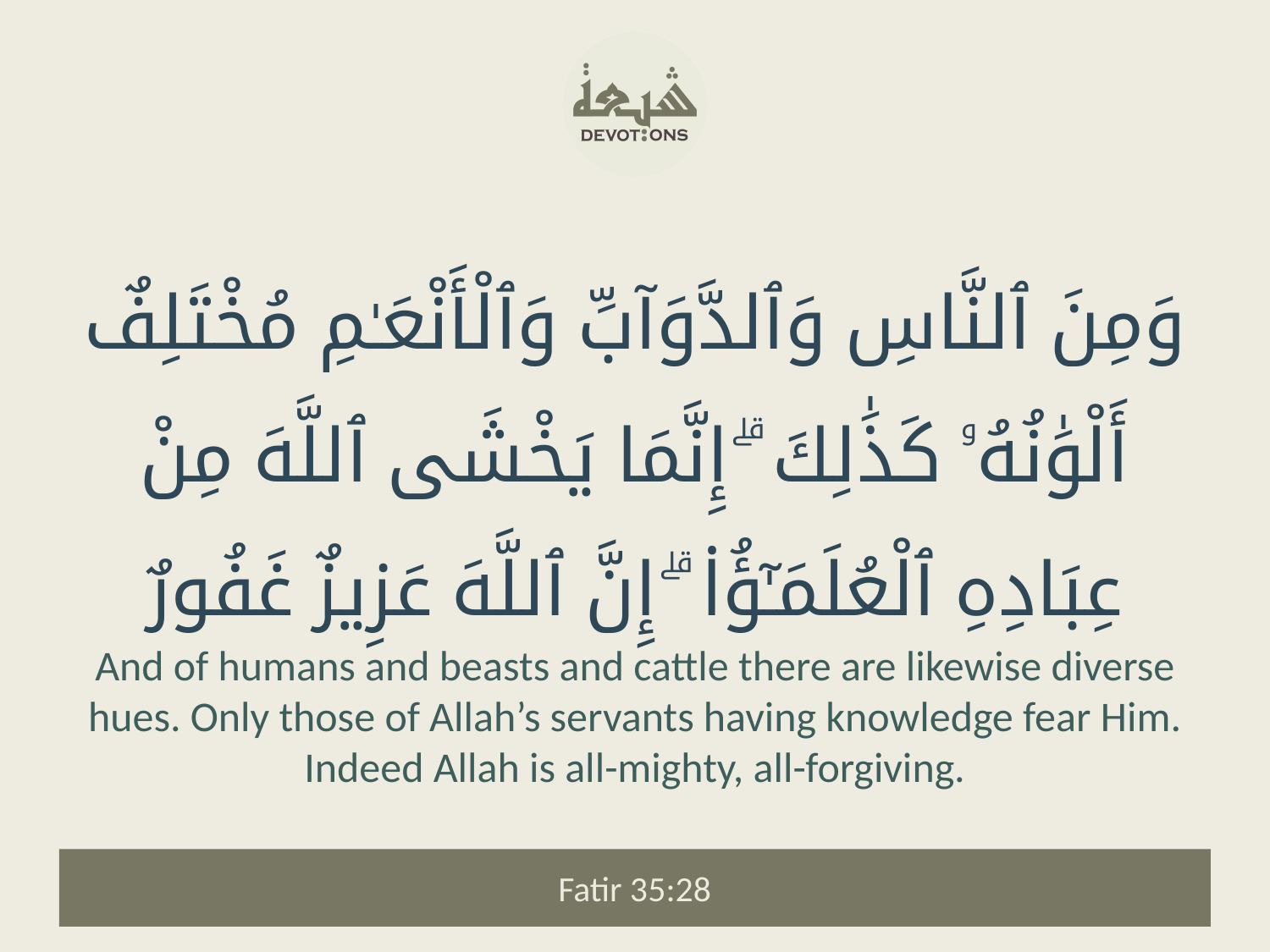

وَمِنَ ٱلنَّاسِ وَٱلدَّوَآبِّ وَٱلْأَنْعَـٰمِ مُخْتَلِفٌ أَلْوَٰنُهُۥ كَذَٰلِكَ ۗ إِنَّمَا يَخْشَى ٱللَّهَ مِنْ عِبَادِهِ ٱلْعُلَمَـٰٓؤُا۟ ۗ إِنَّ ٱللَّهَ عَزِيزٌ غَفُورٌ
And of humans and beasts and cattle there are likewise diverse hues. Only those of Allah’s servants having knowledge fear Him. Indeed Allah is all-mighty, all-forgiving.
Fatir 35:28